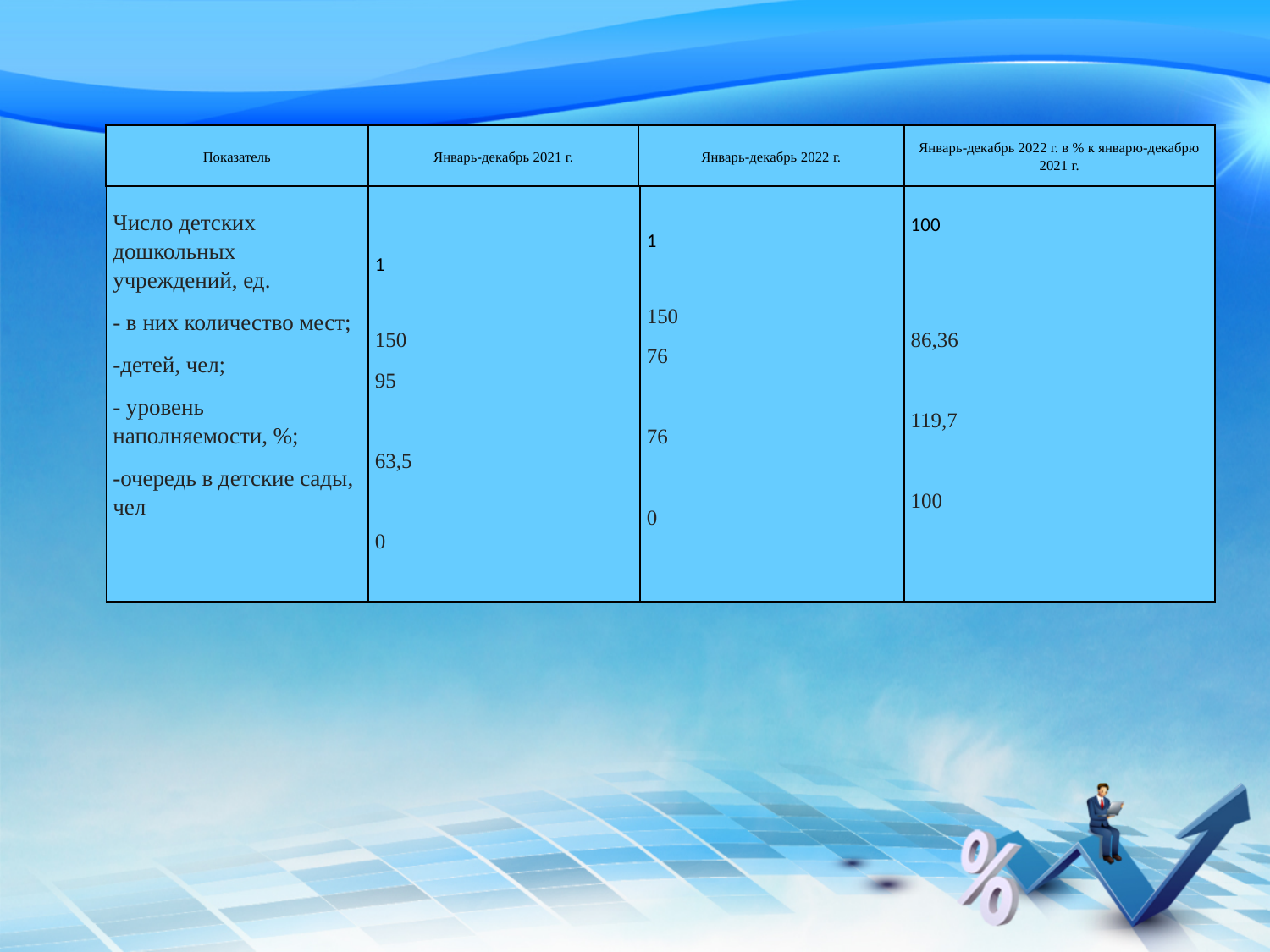

| Число детских дошкольных учреждений, ед. - в них количество мест; -детей, чел; - уровень наполняемости, %; -очередь в детские сады, чел | 1 150 95 63,5 0 | 1 150 76 76 0 | 100 86,36 119,7 100 |
| --- | --- | --- | --- |
| Показатель | Январь-декабрь 2021 г. | Январь-декабрь 2022 г. | Январь-декабрь 2022 г. в % к январю-декабрю 2021 г. |
| --- | --- | --- | --- |